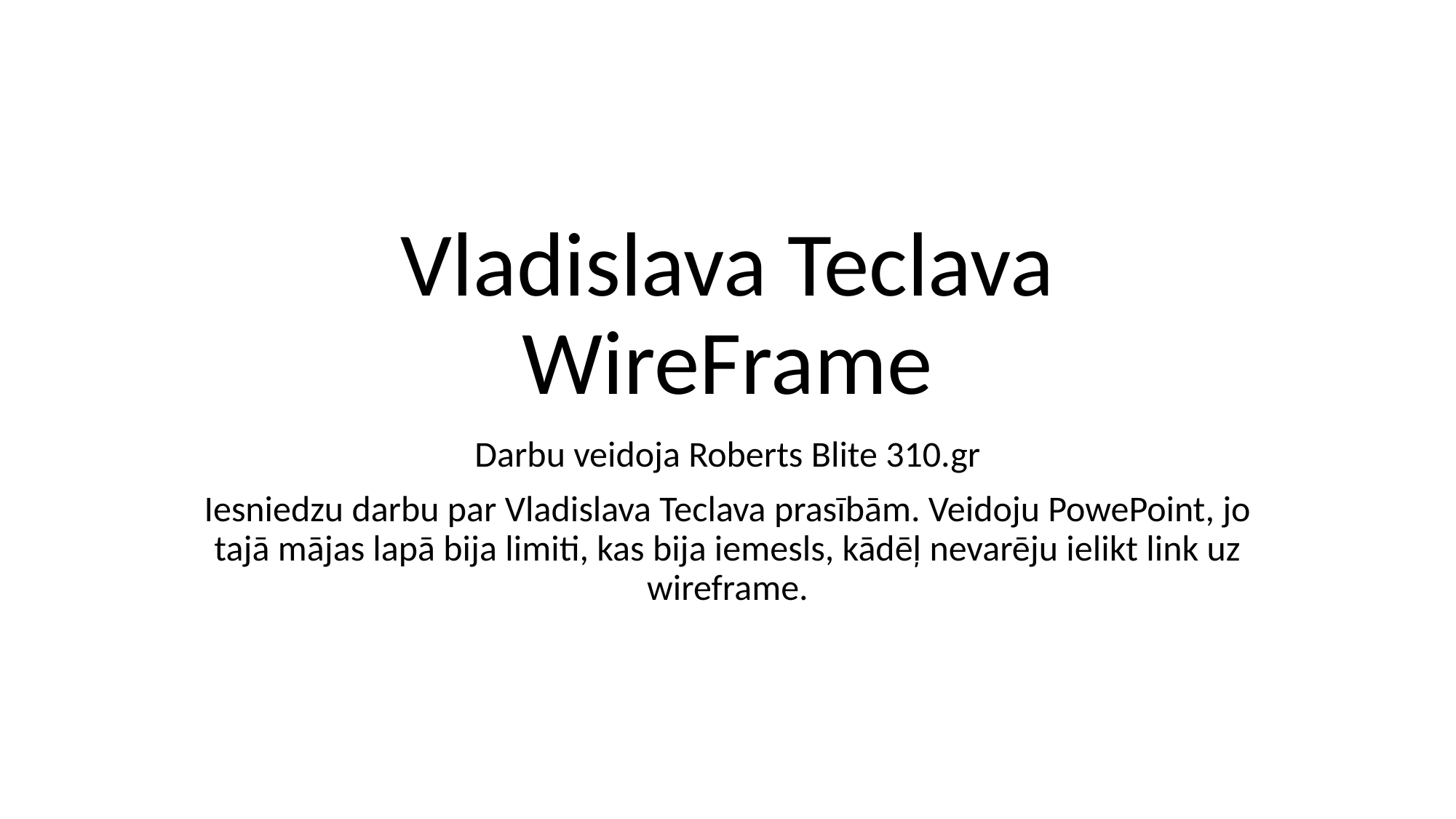

# Vladislava Teclava WireFrame
Darbu veidoja Roberts Blite 310.gr
Iesniedzu darbu par Vladislava Teclava prasībām. Veidoju PowePoint, jo tajā mājas lapā bija limiti, kas bija iemesls, kādēļ nevarēju ielikt link uz wireframe.